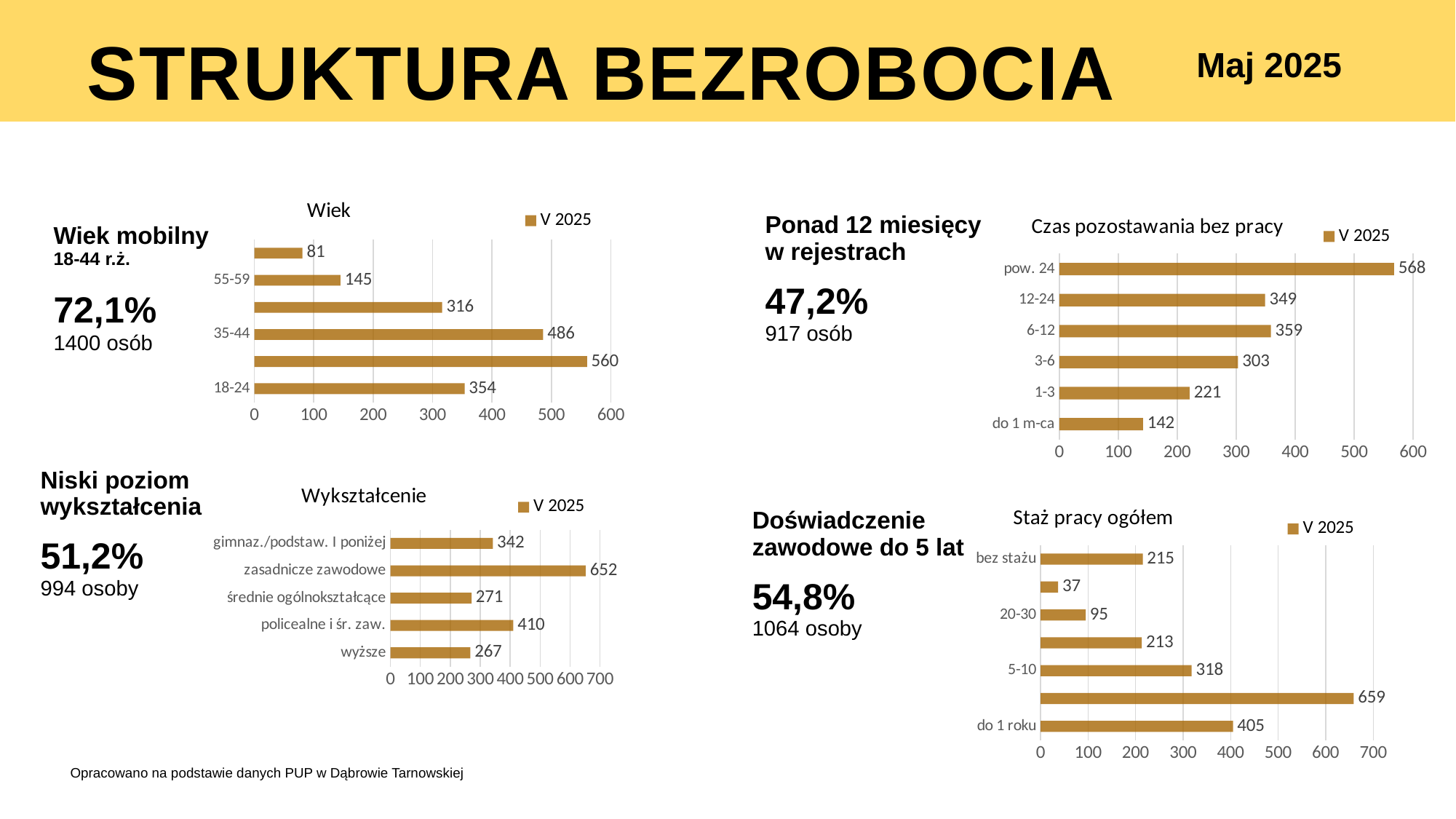

STRUKTURA BEZROBOCIA
Maj 2025

### Chart: Wiek

| Category | V 2025 |
|---|---|
| 18-24 | 354.0 |
| 25-34 | 560.0 |
| 35-44 | 486.0 |
| 45-54 | 316.0 |
| 55-59 | 145.0 |
| 60 lat i więcej | 81.0 |

### Chart: Czas pozostawania bez pracy

| Category | V 2025 |
|---|---|
| do 1 m-ca | 142.0 |
| 1-3 | 221.0 |
| 3-6 | 303.0 |
| 6-12 | 359.0 |
| 12-24 | 349.0 |
| pow. 24 | 568.0 |
| Ponad 12 miesięcy w rejestrach |
| --- |
| 47,2% 917 osób |
|  |
|  |
| Wiek mobilny 18-44 r.ż. |
| --- |
| 72,1% 1400 osób |
|  |
|  |
| Niski poziom wykształcenia |
| --- |
| 51,2% 994 osoby |
|  |
|  |

### Chart: Wykształcenie

| Category | V 2025 |
|---|---|
| wyższe | 267.0 |
| policealne i śr. zaw. | 410.0 |
| średnie ogólnokształcące | 271.0 |
| zasadnicze zawodowe | 652.0 |
| gimnaz./podstaw. I poniżej | 342.0 |

### Chart: Staż pracy ogółem

| Category | V 2025 |
|---|---|
| do 1 roku | 405.0 |
| 1-5 | 659.0 |
| 5-10 | 318.0 |
| 227 | 213.0 |
| 20-30 | 95.0 |
| 30 lat i więcej | 37.0 |
| bez stażu | 215.0 |
| Doświadczenie zawodowe do 5 lat |
| --- |
| 54,8% 1064 osoby |
|  |
|  |
Opracowano na podstawie danych PUP w Dąbrowie Tarnowskiej